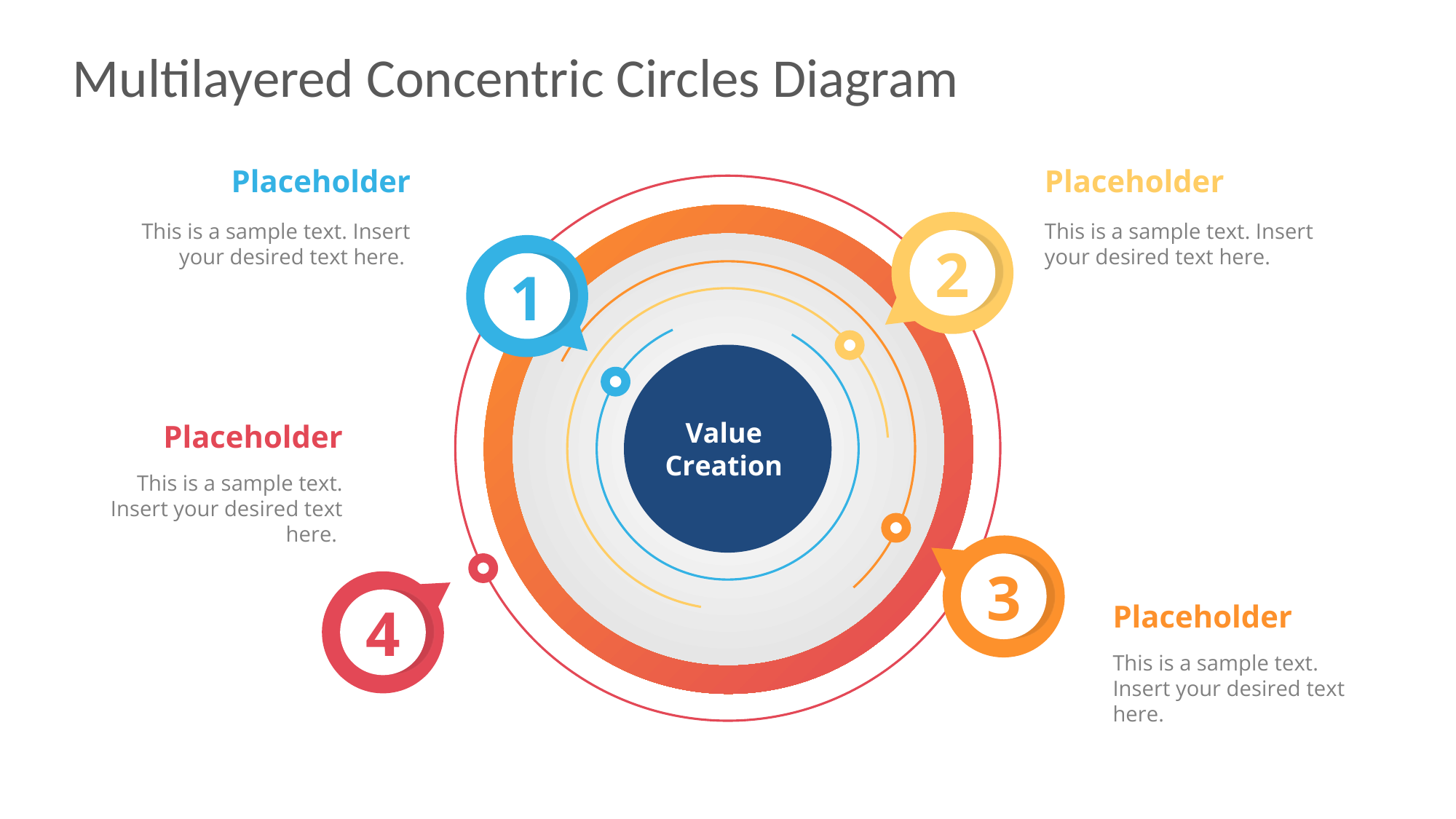

# Multilayered Concentric Circles Diagram
Placeholder
This is a sample text. Insert your desired text here.
Placeholder
This is a sample text. Insert your desired text here.

2

1

Value
Creation
Placeholder
This is a sample text. Insert your desired text here.

3

4

Placeholder
This is a sample text. Insert your desired text here.